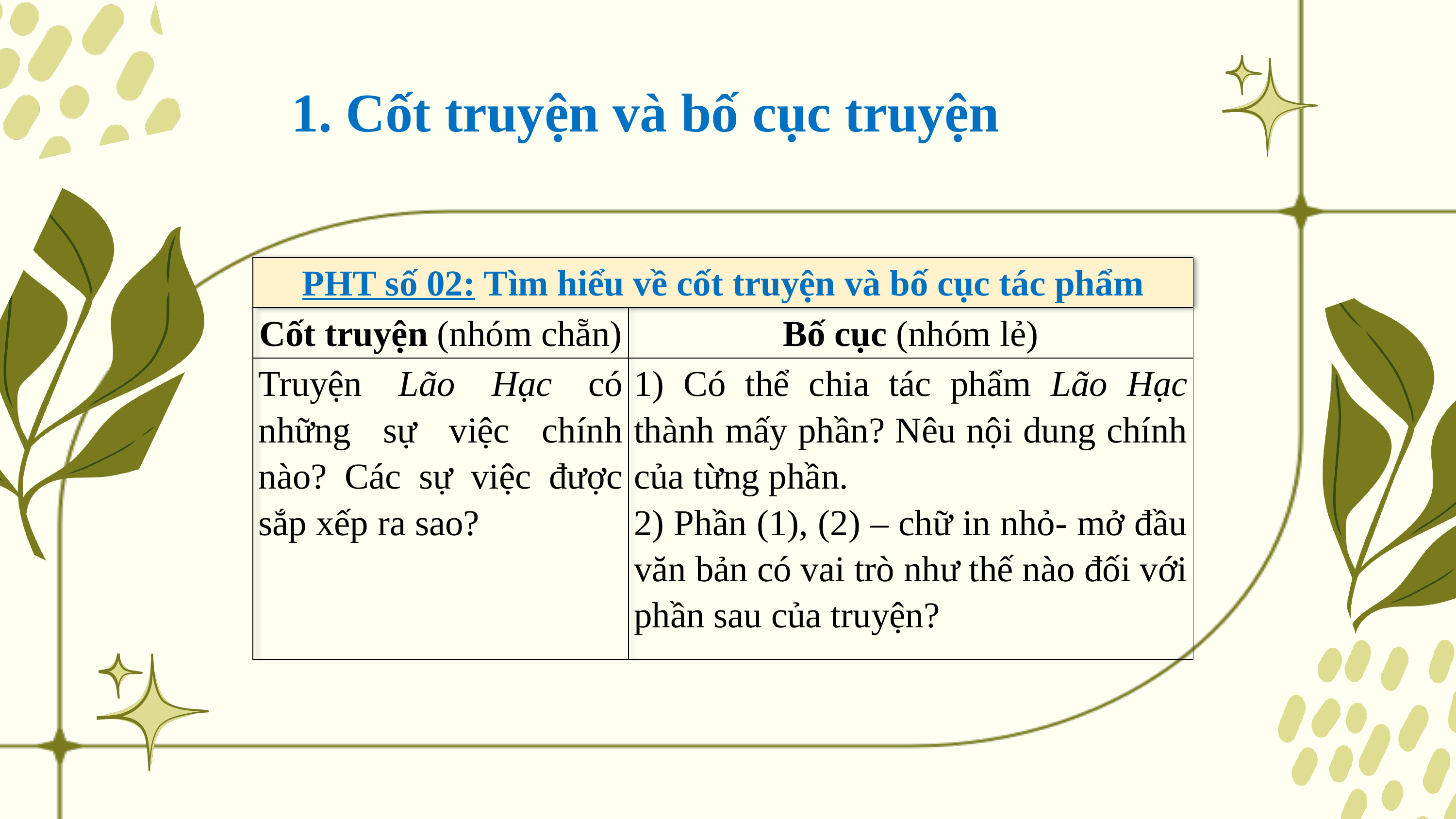

1. Cốt truyện và bố cục truyện

| PHT số 02: Tìm hiểu về cốt truyện và bố cục tác phẩm |  |
| --- | --- |
| Cốt truyện (nhóm chẵn) | Bố cục (nhóm lẻ) |
| Truyện Lão Hạc có những sự việc chính nào? Các sự việc được sắp xếp ra sao? | 1) Có thể chia tác phẩm Lão Hạc thành mấy phần? Nêu nội dung chính của từng phần. 2) Phần (1), (2) – chữ in nhỏ- mở đầu văn bản có vai trò như thế nào đối với phần sau của truyện? |